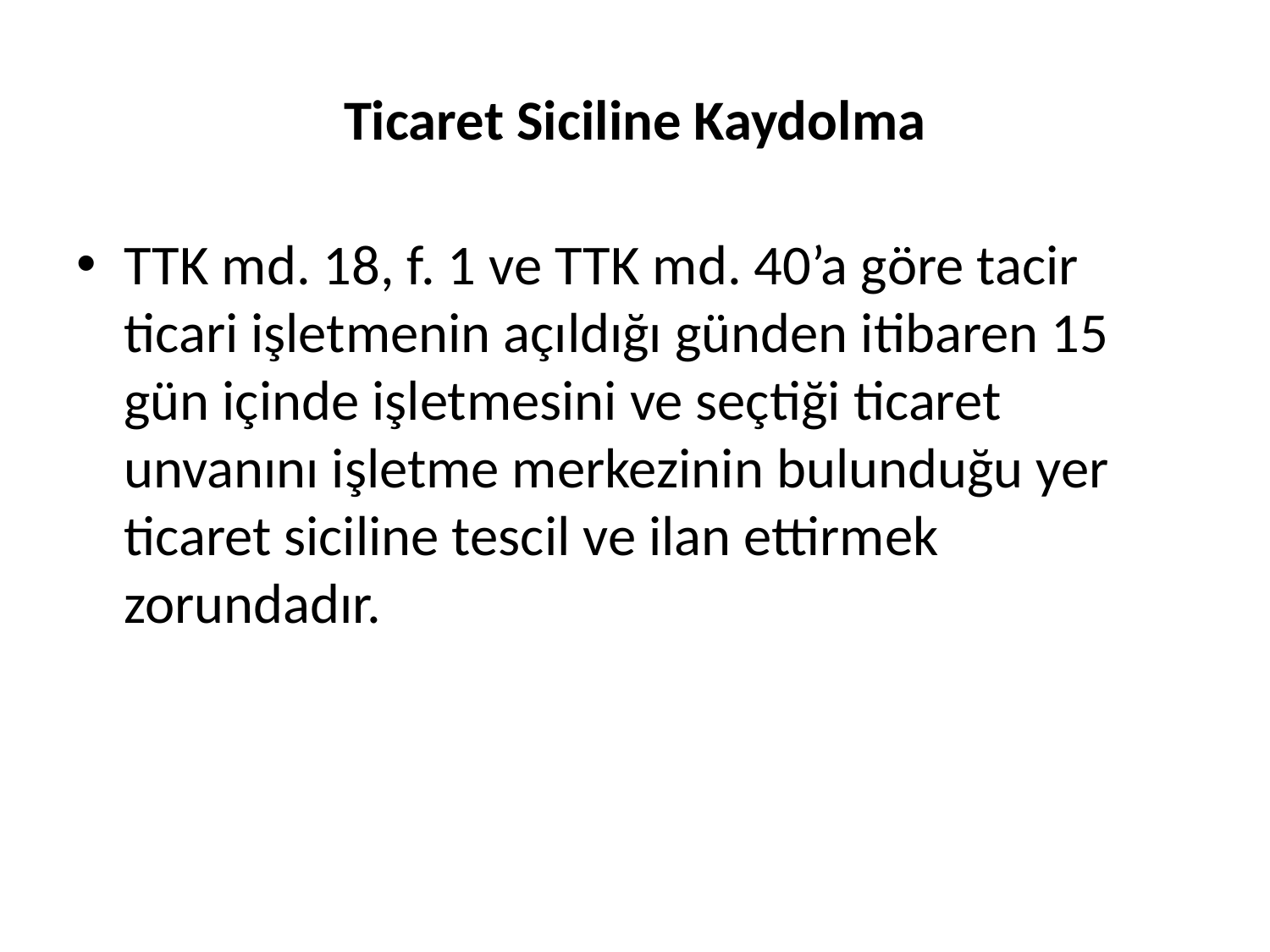

# Ticaret Siciline Kaydolma
TTK md. 18, f. 1 ve TTK md. 40’a göre tacir ticari işletmenin açıldığı günden itibaren 15 gün içinde işletmesini ve seçtiği ticaret unvanını işletme merkezinin bulunduğu yer ticaret siciline tescil ve ilan ettirmek zorundadır.